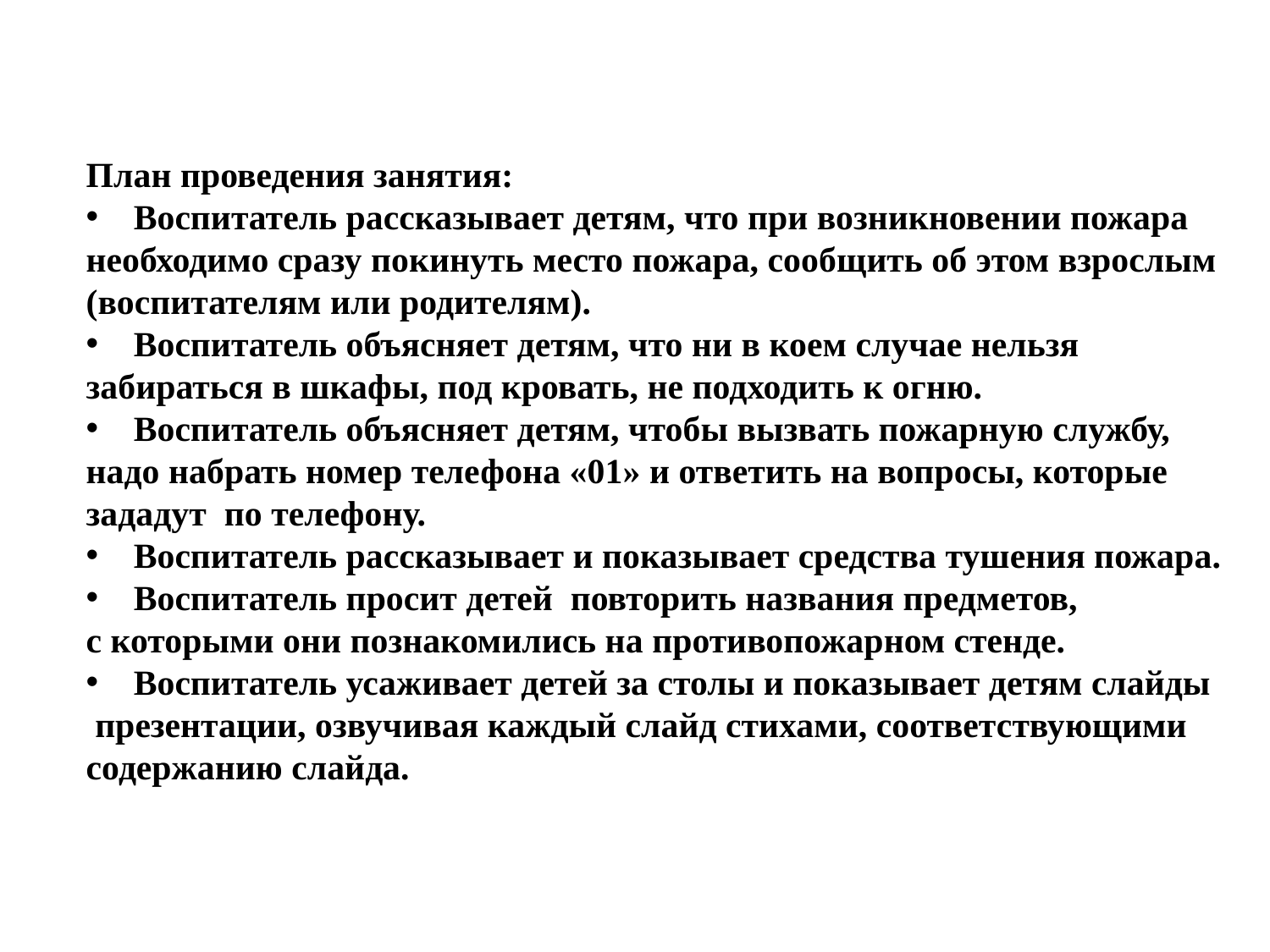

План проведения занятия:
Воспитатель рассказывает детям, что при возникновении пожара
необходимо сразу покинуть место пожара, сообщить об этом взрослым
(воспитателям или родителям).
Воспитатель объясняет детям, что ни в коем случае нельзя
забираться в шкафы, под кровать, не подходить к огню.
Воспитатель объясняет детям, чтобы вызвать пожарную службу,
надо набрать номер телефона «01» и ответить на вопросы, которые
зададут  по телефону.
Воспитатель рассказывает и показывает средства тушения пожара.
Воспитатель просит детей  повторить названия предметов,
с которыми они познакомились на противопожарном стенде.
Воспитатель усаживает детей за столы и показывает детям слайды
 презентации, озвучивая каждый слайд стихами, соответствующими
содержанию слайда.